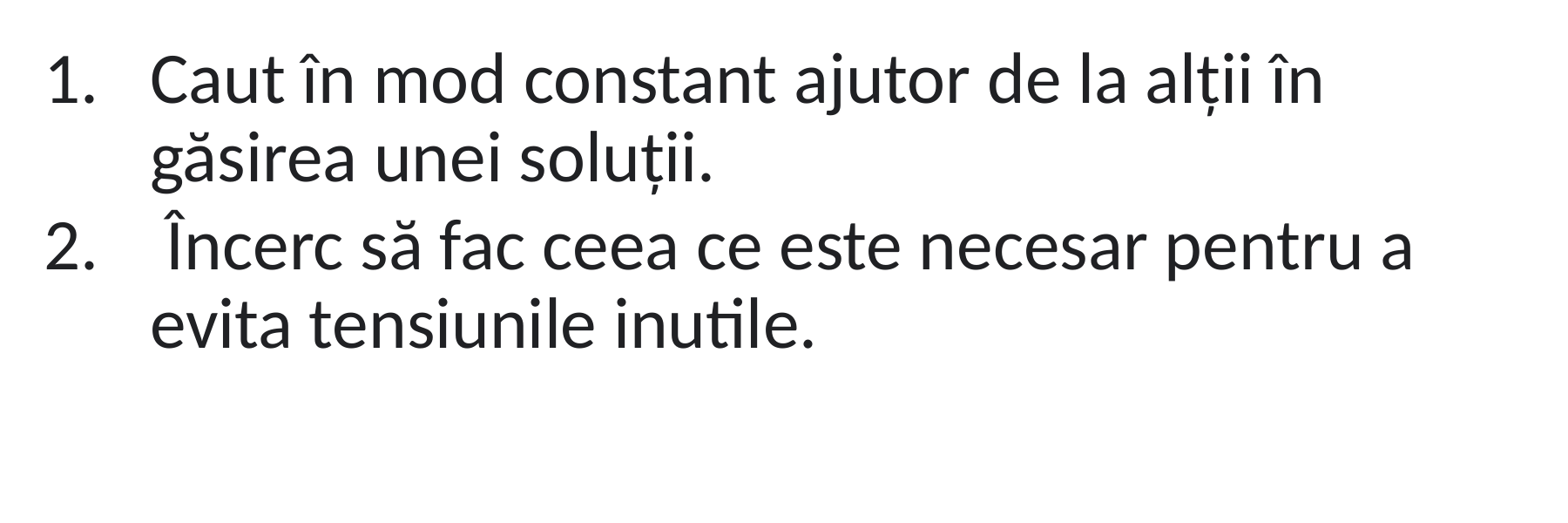

Caut în mod constant ajutor de la alții în găsirea unei soluții.
 Încerc să fac ceea ce este necesar pentru a evita tensiunile inutile.